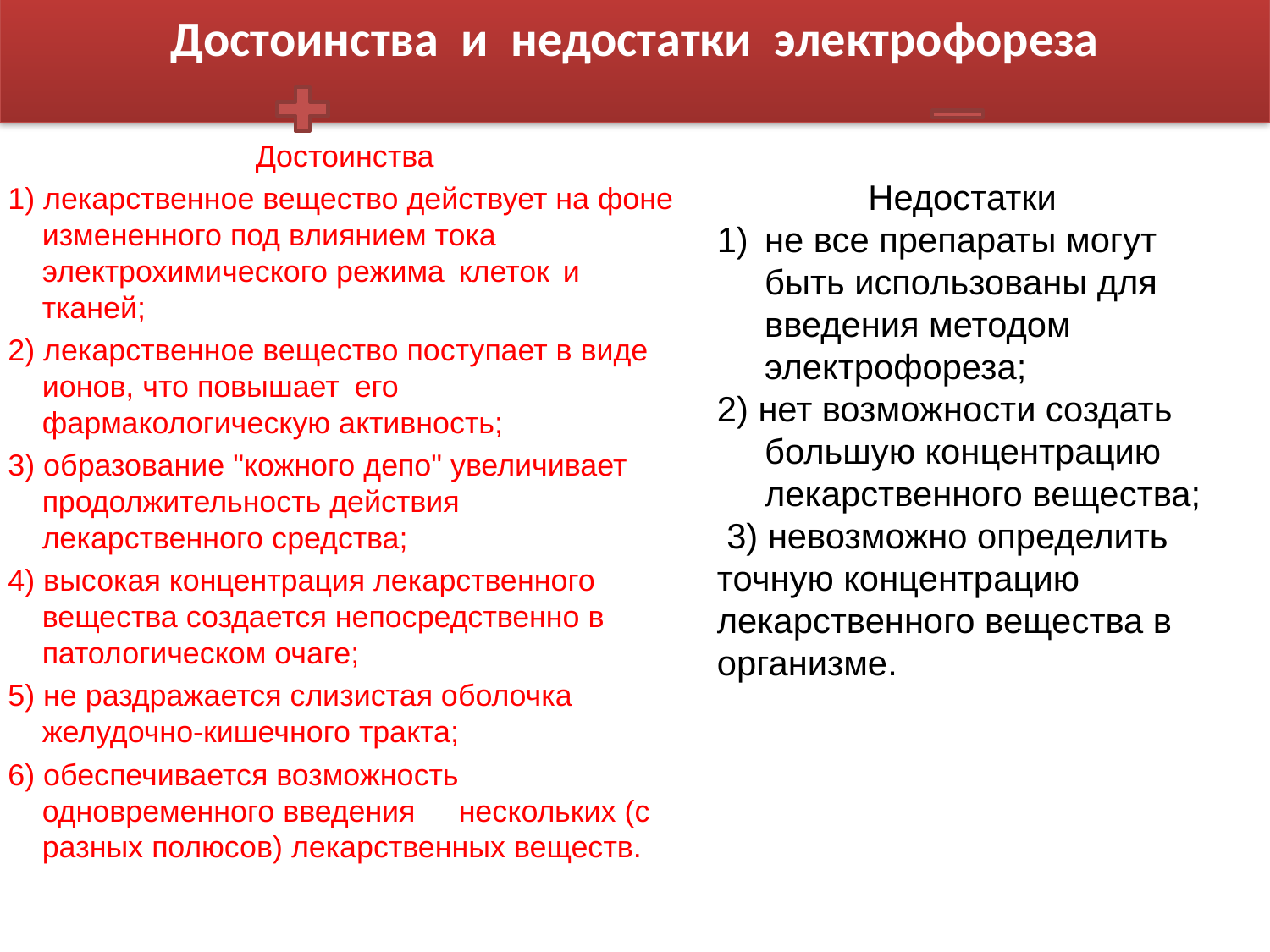

# Достоинства  и  недостатки  электрофореза

Достоинства
1) лекарственное вещество действует на фоне измененного под влиянием тока электрохимического режима 	клеток 	и тканей;
2) лекарственное вещество поступает в виде ионов, что повышает 	его фармакологическую активность;
3) образование "кожного депо" увеличивает продолжительность действия лекарственного средства;
4) высокая концентрация лекарственного вещества создается непосредственно в патологическом очаге;
5) не раздражается слизистая оболочка желудочно-кишечного тракта;
6) обеспечивается возможность одновременного введения 	нескольких (с разных полюсов) лекарственных веществ.

Недостатки
не все препараты могут быть использованы для введения методом электрофореза;
2) нет возможности создать большую концентрацию лекарственного вещества;
 3) невозможно определить точную концентрацию лекарственного вещества в организме.